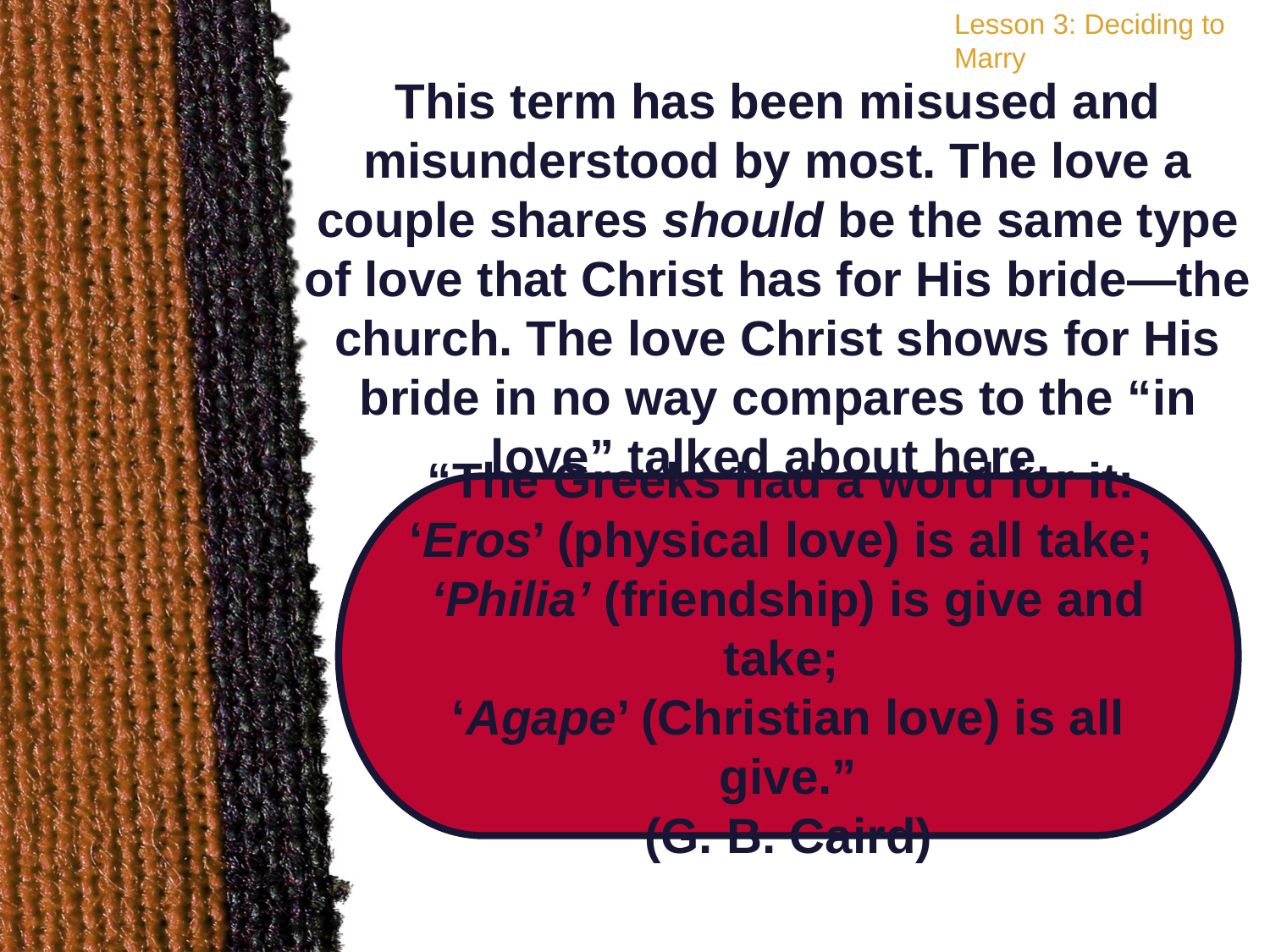

Lesson 3: Deciding to Marry
This term has been misused and misunderstood by most. The love a couple shares should be the same type of love that Christ has for His bride—the church. The love Christ shows for His bride in no way compares to the “in love” talked about here.
“The Greeks had a word for it:
‘Eros’ (physical love) is all take;
‘Philia’ (friendship) is give and take;
‘Agape’ (Christian love) is all give.”
(G. B. Caird)